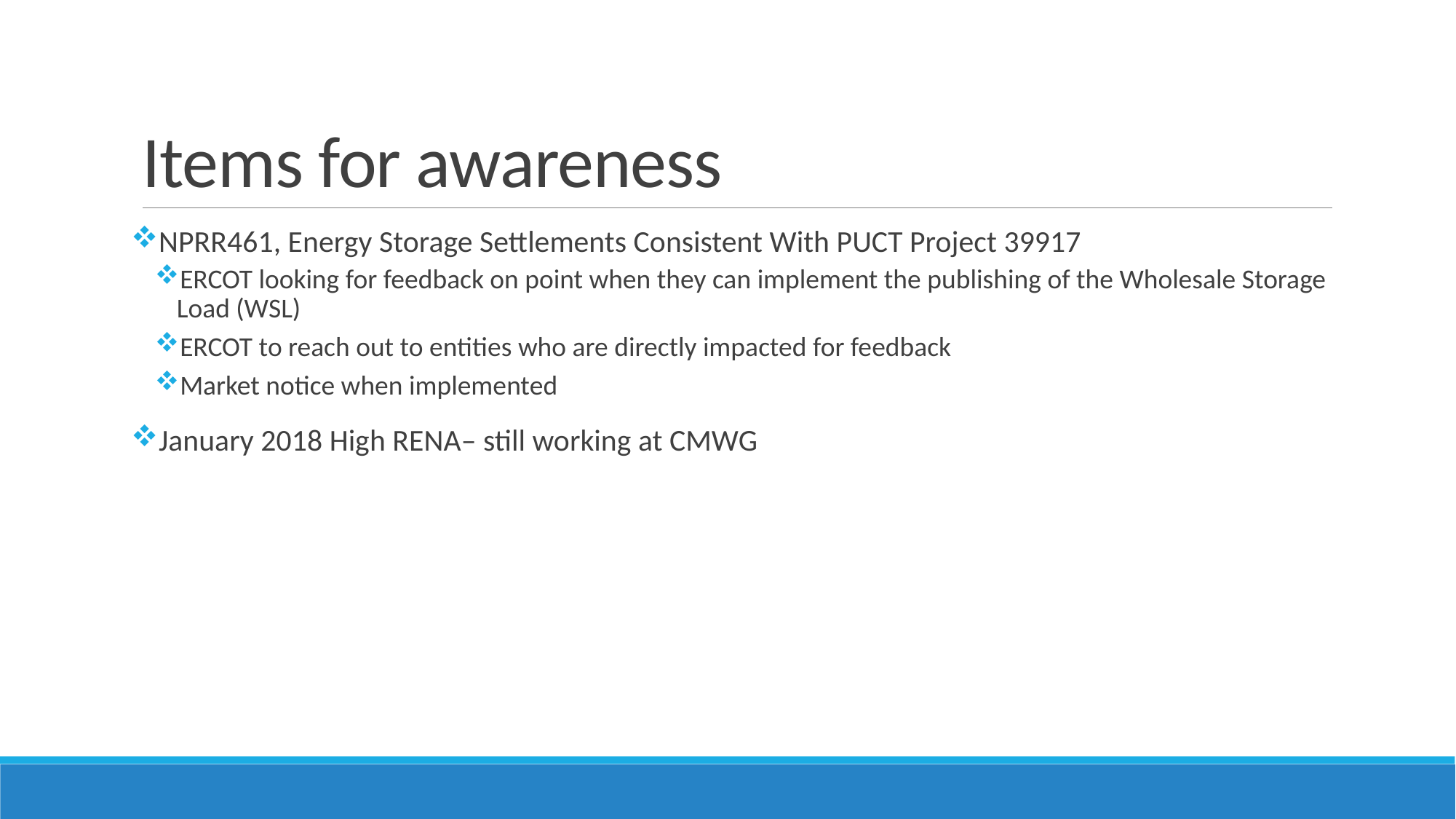

# Items for awareness
NPRR461, Energy Storage Settlements Consistent With PUCT Project 39917
ERCOT looking for feedback on point when they can implement the publishing of the Wholesale Storage Load (WSL)
ERCOT to reach out to entities who are directly impacted for feedback
Market notice when implemented
January 2018 High RENA– still working at CMWG